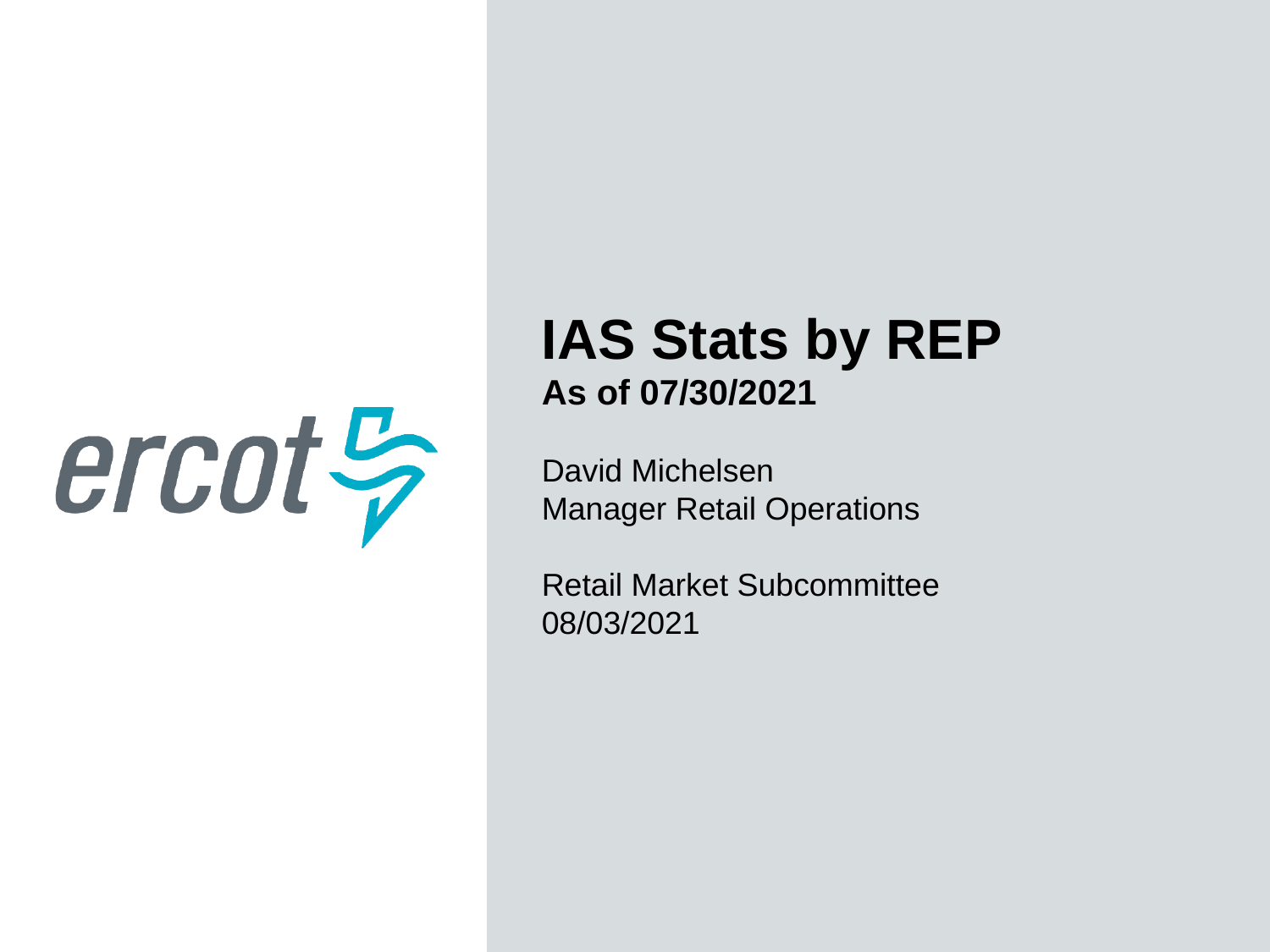

IAS Stats by REP
As of 07/30/2021

David Michelsen
Manager Retail Operations

Retail Market Subcommittee
08/03/2021